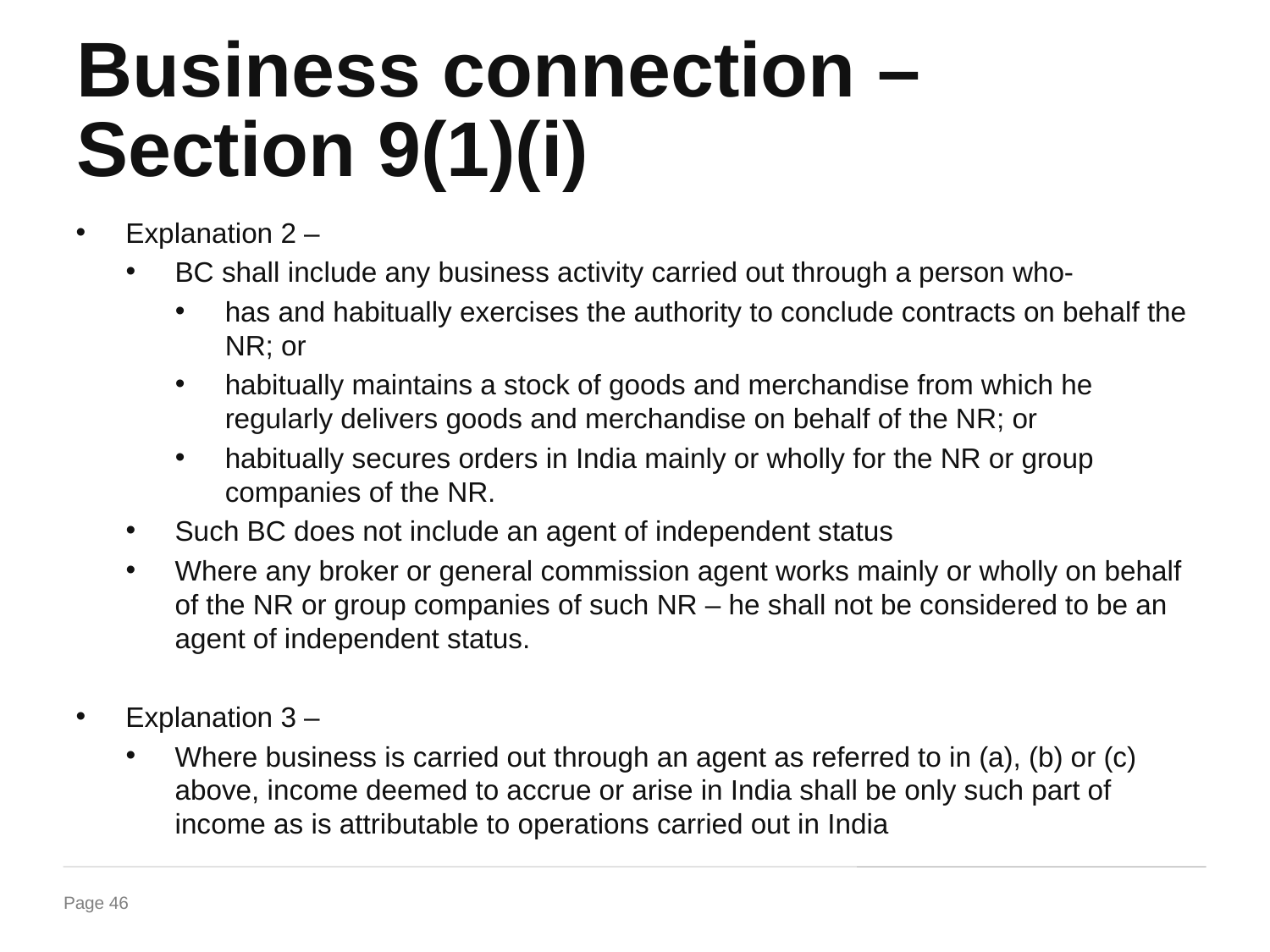

# Business connection – Section 9(1)(i)

Explanation 2 –
BC shall include any business activity carried out through a person who-
has and habitually exercises the authority to conclude contracts on behalf the NR; or
habitually maintains a stock of goods and merchandise from which he regularly delivers goods and merchandise on behalf of the NR; or
habitually secures orders in India mainly or wholly for the NR or group companies of the NR.
Such BC does not include an agent of independent status
Where any broker or general commission agent works mainly or wholly on behalf of the NR or group companies of such NR – he shall not be considered to be an agent of independent status.

Explanation 3 –
Where business is carried out through an agent as referred to in (a), (b) or (c) above, income deemed to accrue or arise in India shall be only such part of income as is attributable to operations carried out in India